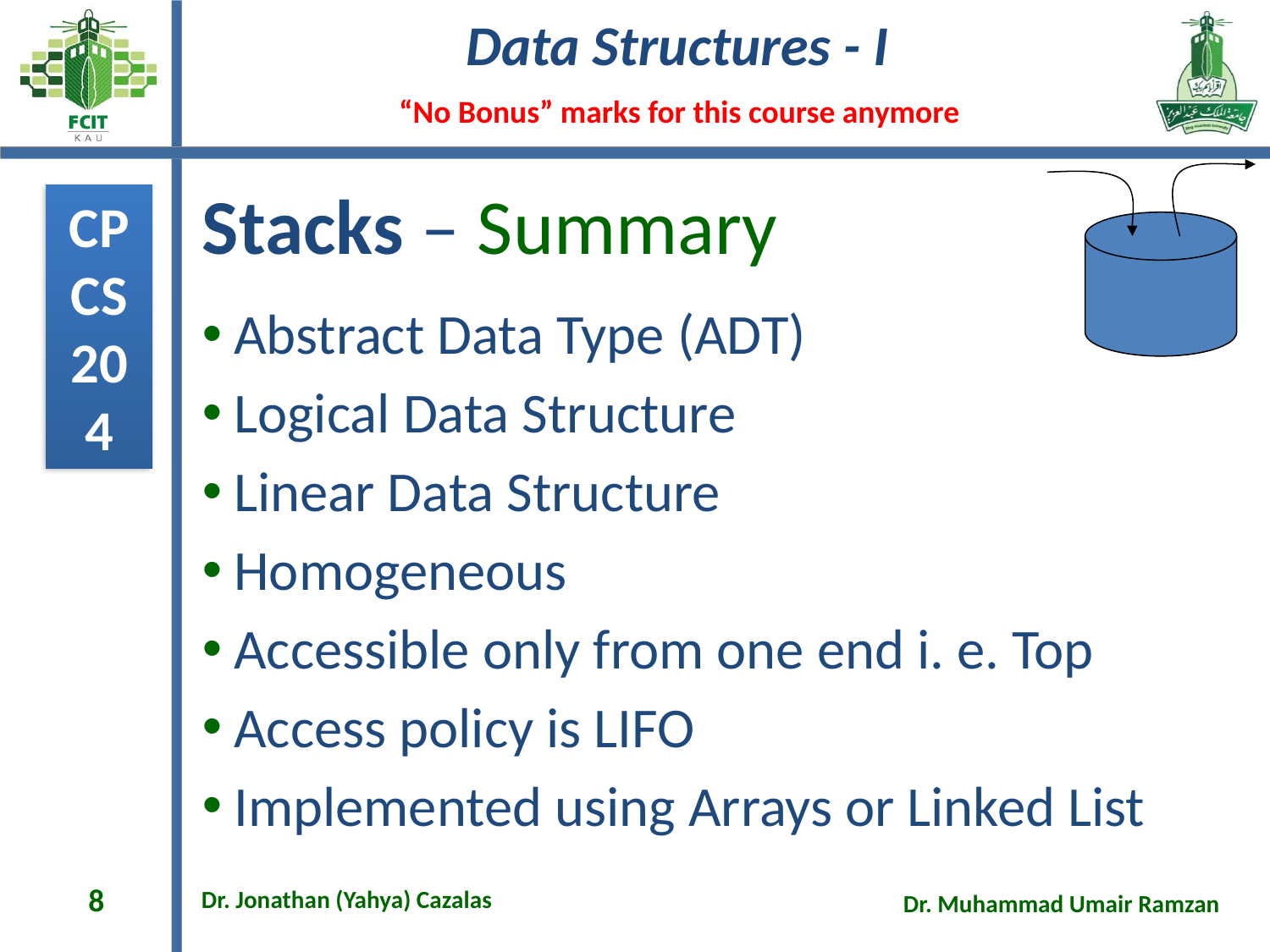

# Stacks – Summary
Abstract Data Type (ADT)
Logical Data Structure
Linear Data Structure
Homogeneous
Accessible only from one end i. e. Top
Access policy is LIFO
Implemented using Arrays or Linked List

8